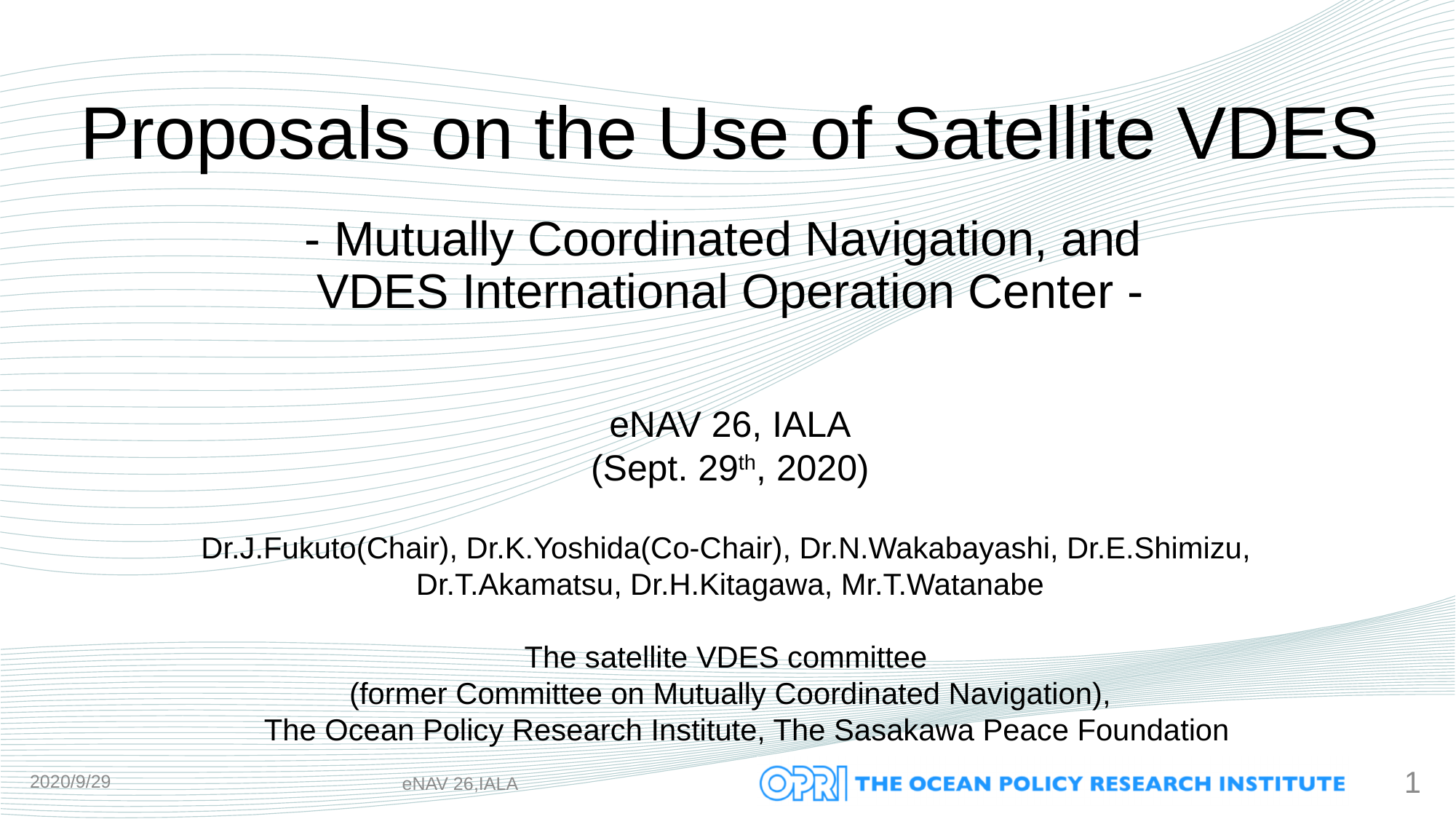

# Proposals on the Use of Satellite VDES - Mutually Coordinated Navigation, and VDES International Operation Center -
eNAV 26, IALA
(Sept. 29th, 2020)
Dr.J.Fukuto(Chair), Dr.K.Yoshida(Co-Chair), Dr.N.Wakabayashi, Dr.E.Shimizu,
Dr.T.Akamatsu, Dr.H.Kitagawa, Mr.T.Watanabe

The satellite VDES committee
(former Committee on Mutually Coordinated Navigation),
    The Ocean Policy Research Institute, The Sasakawa Peace Foundation
2020/9/29
1
eNAV 26,IALA